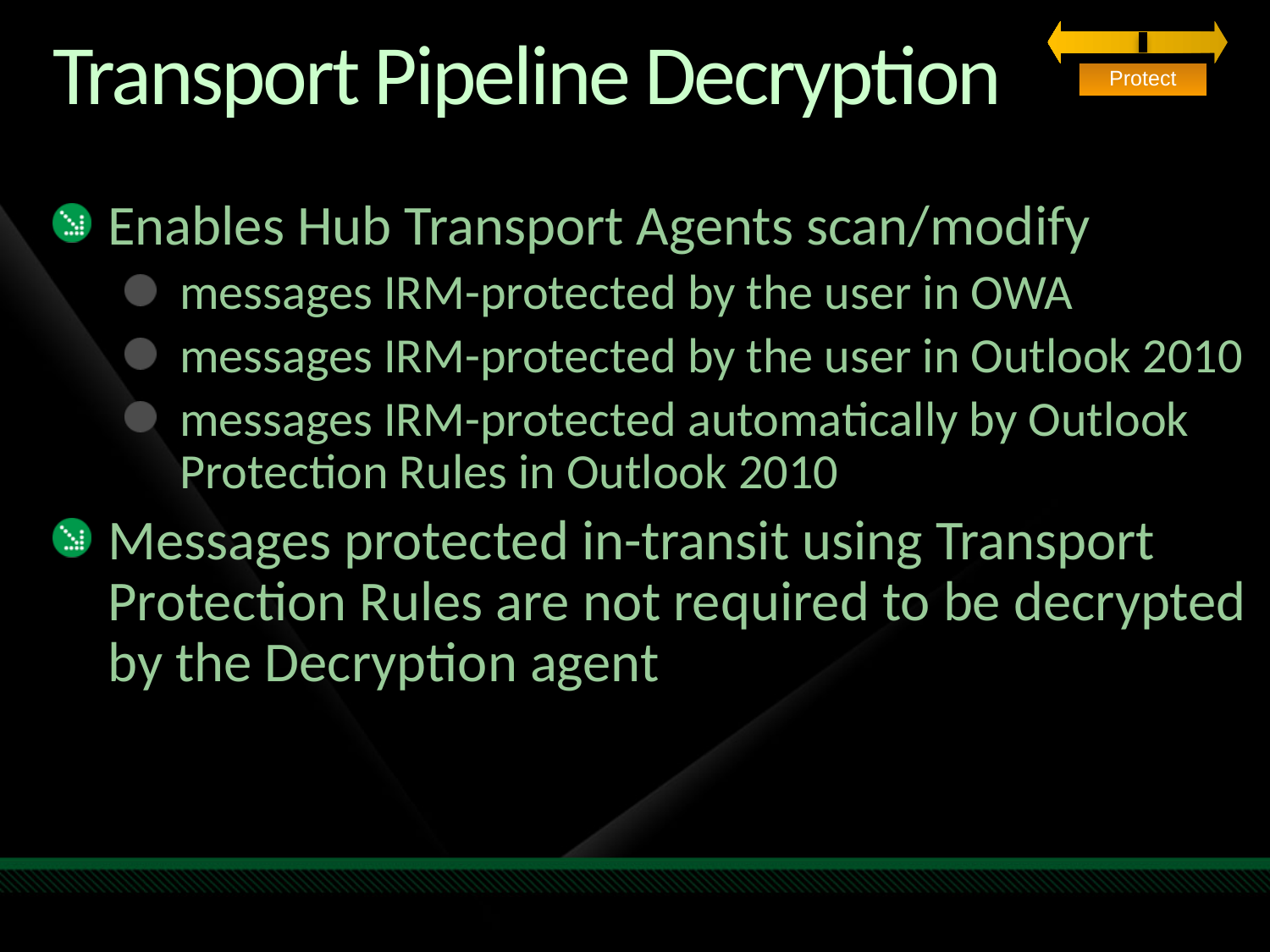

# Transport Pipeline Decryption
Protect
Enables Hub Transport Agents scan/modify
messages IRM-protected by the user in OWA
messages IRM-protected by the user in Outlook 2010
messages IRM-protected automatically by Outlook Protection Rules in Outlook 2010
Messages protected in-transit using Transport Protection Rules are not required to be decrypted by the Decryption agent